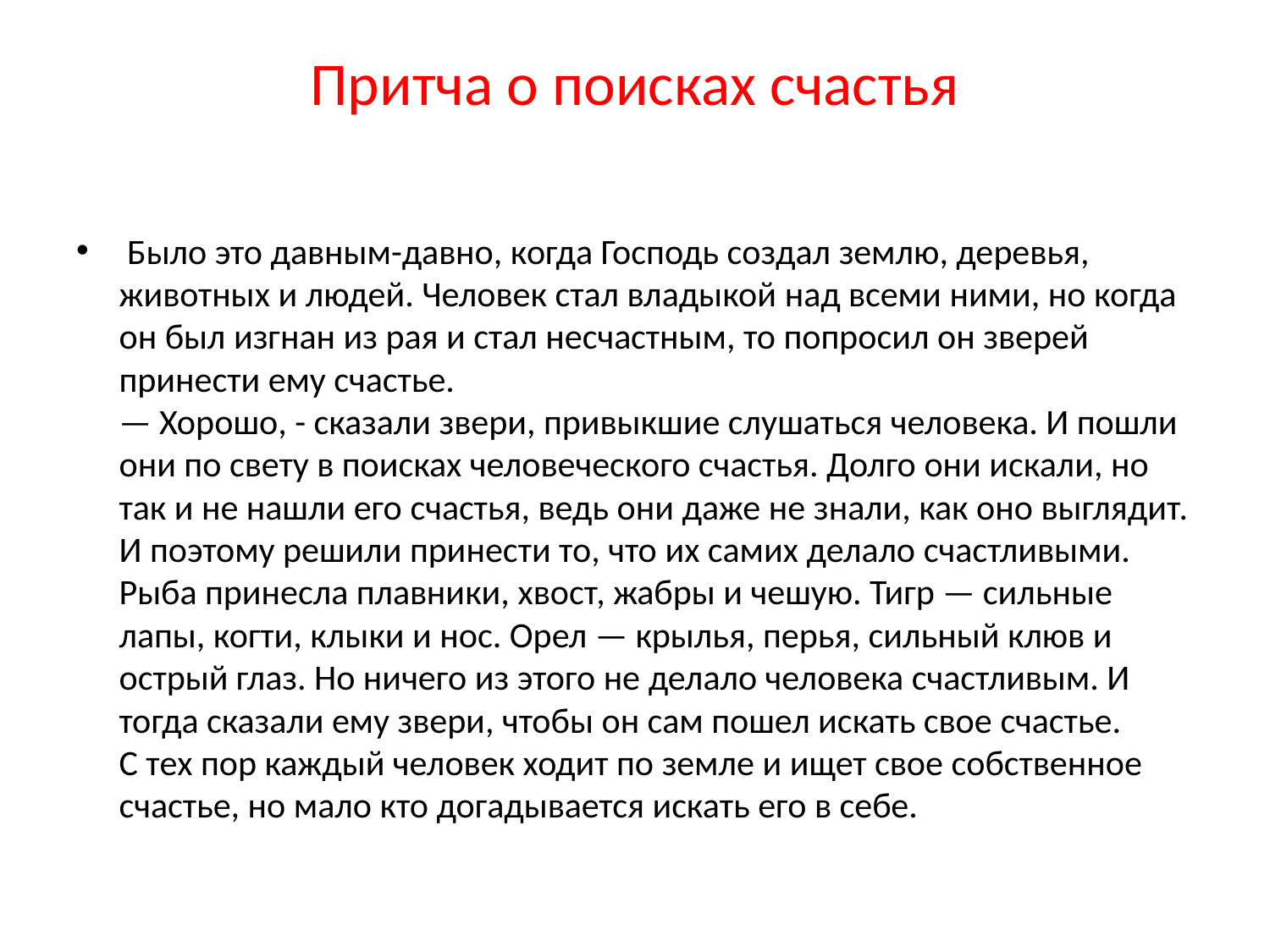

# Притча о поисках счастья
 Было это давным-давно, когда Господь создал землю, деревья, животных и людей. Человек стал владыкой над всеми ними, но когда он был изгнан из рая и стал несчастным, то попросил он зверей принести ему счастье.
— Хорошо, - сказали звери, привыкшие слушаться человека. И пошли они по свету в поисках человеческого счастья. Долго они искали, но так и не нашли его счастья, ведь они даже не знали, как оно выглядит. И поэтому решили принести то, что их самих делало счастливыми. Рыба принесла плавники, хвост, жабры и чешую. Тигр — сильные лапы, когти, клыки и нос. Орел — крылья, перья, сильный клюв и острый глаз. Но ничего из этого не делало человека счастливым. И тогда сказали ему звери, чтобы он сам пошел искать свое счастье.
С тех пор каждый человек ходит по земле и ищет свое собственное счастье, но мало кто догадывается искать его в себе.